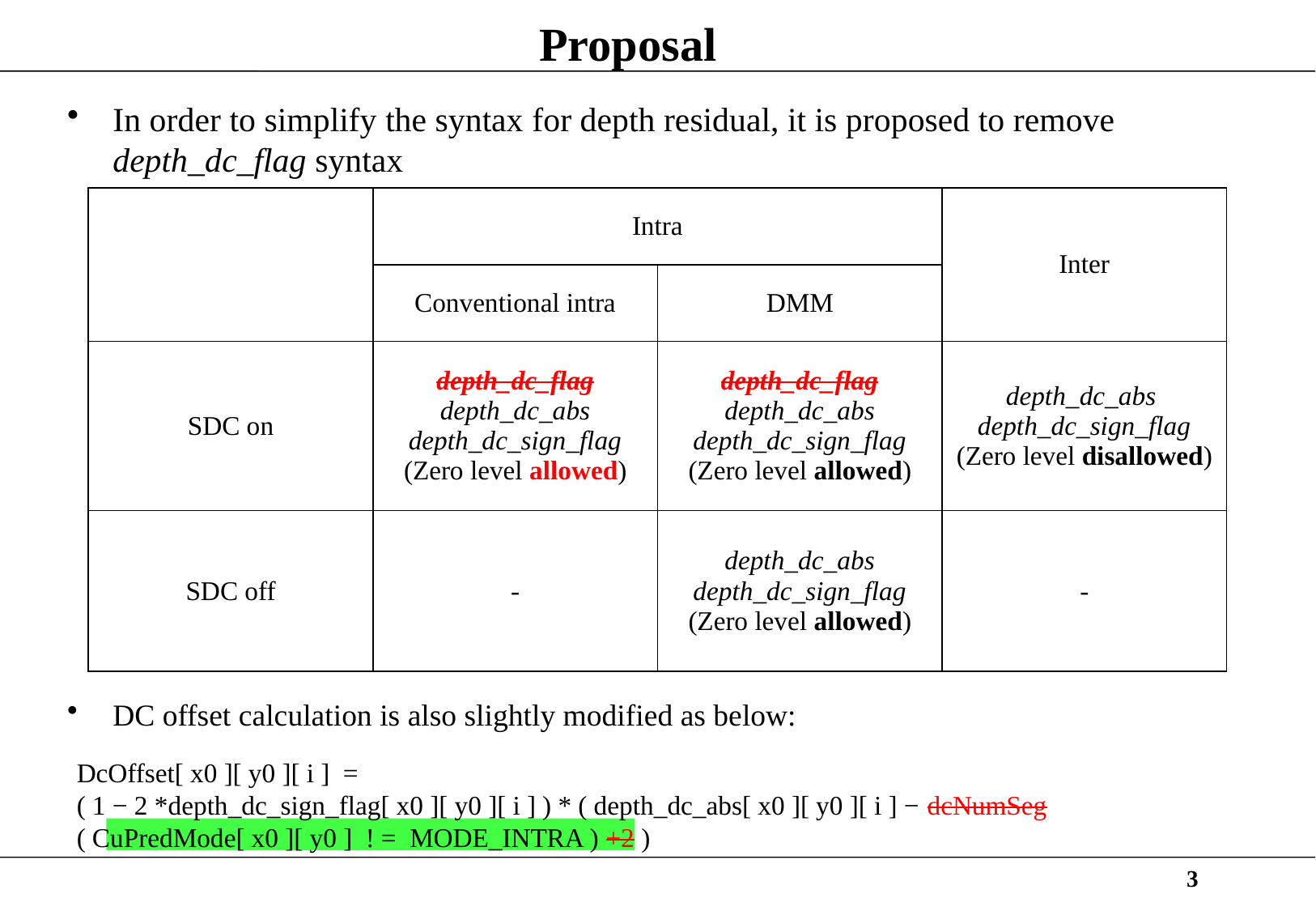

# Proposal
In order to simplify the syntax for depth residual, it is proposed to remove depth_dc_flag syntax

DC offset calculation is also slightly modified as below:

|  | Intra |  | Inter |
| --- | --- | --- | --- |
|  | Conventional intra | DMM |  |
| SDC on | depth\_dc\_flag depth\_dc\_abs depth\_dc\_sign\_flag (Zero level allowed) | depth\_dc\_flag depth\_dc\_abs depth\_dc\_sign\_flag (Zero level allowed) | depth\_dc\_abs depth\_dc\_sign\_flag (Zero level disallowed) |
| SDC off | - | depth\_dc\_abs depth\_dc\_sign\_flag (Zero level allowed) | - |

DcOffset[ x0 ][ y0 ][ i ]  =
( 1 − 2 *depth_dc_sign_flag[ x0 ][ y0 ][ i ] ) * ( depth_dc_abs[ x0 ][ y0 ][ i ] − dcNumSeg ( CuPredMode[ x0 ][ y0 ]  ! =  MODE_INTRA ) +2 )

3